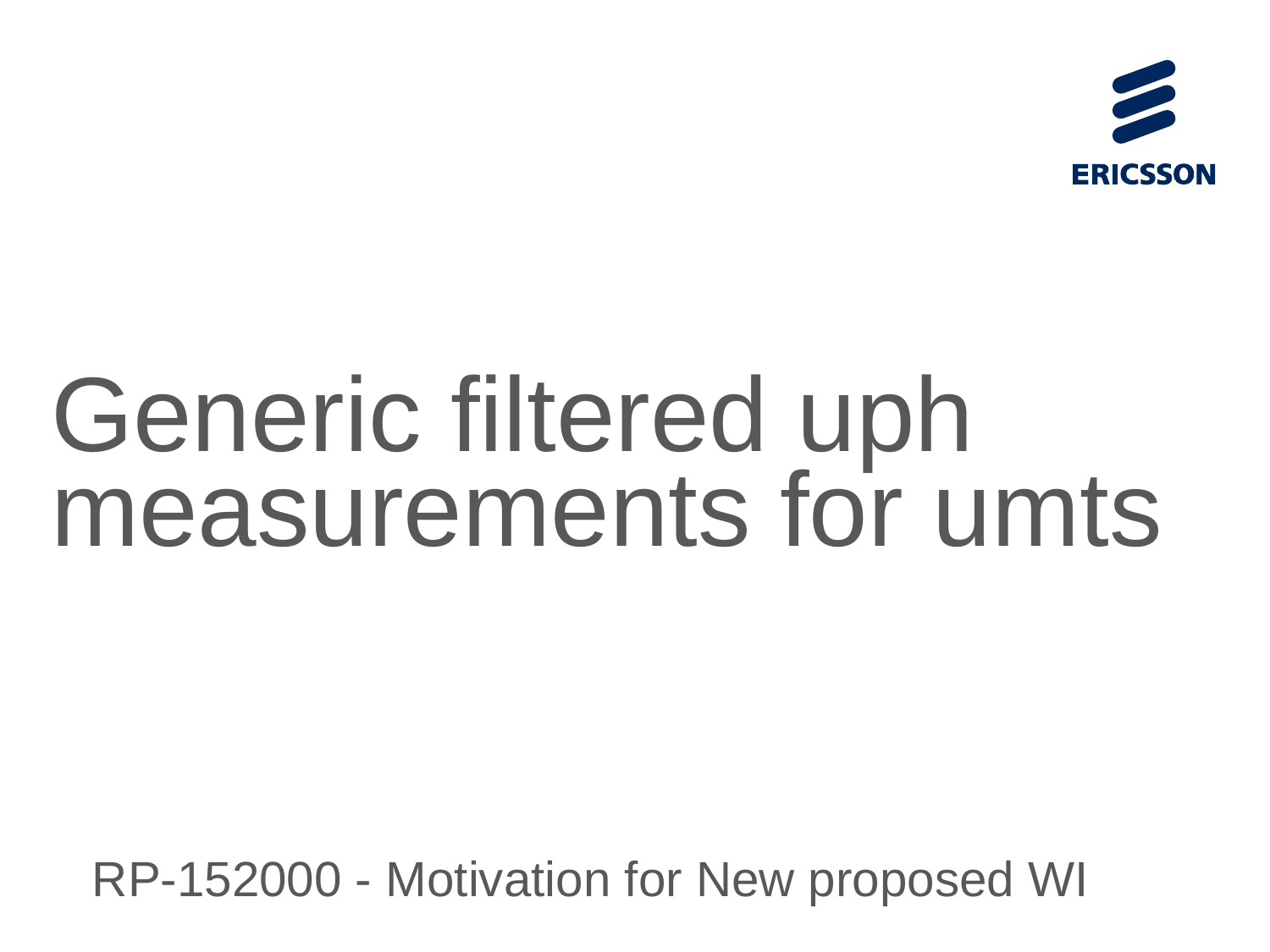

# Generic filtered uph measurements for umts
  RP-152000 - Motivation for New proposed WI